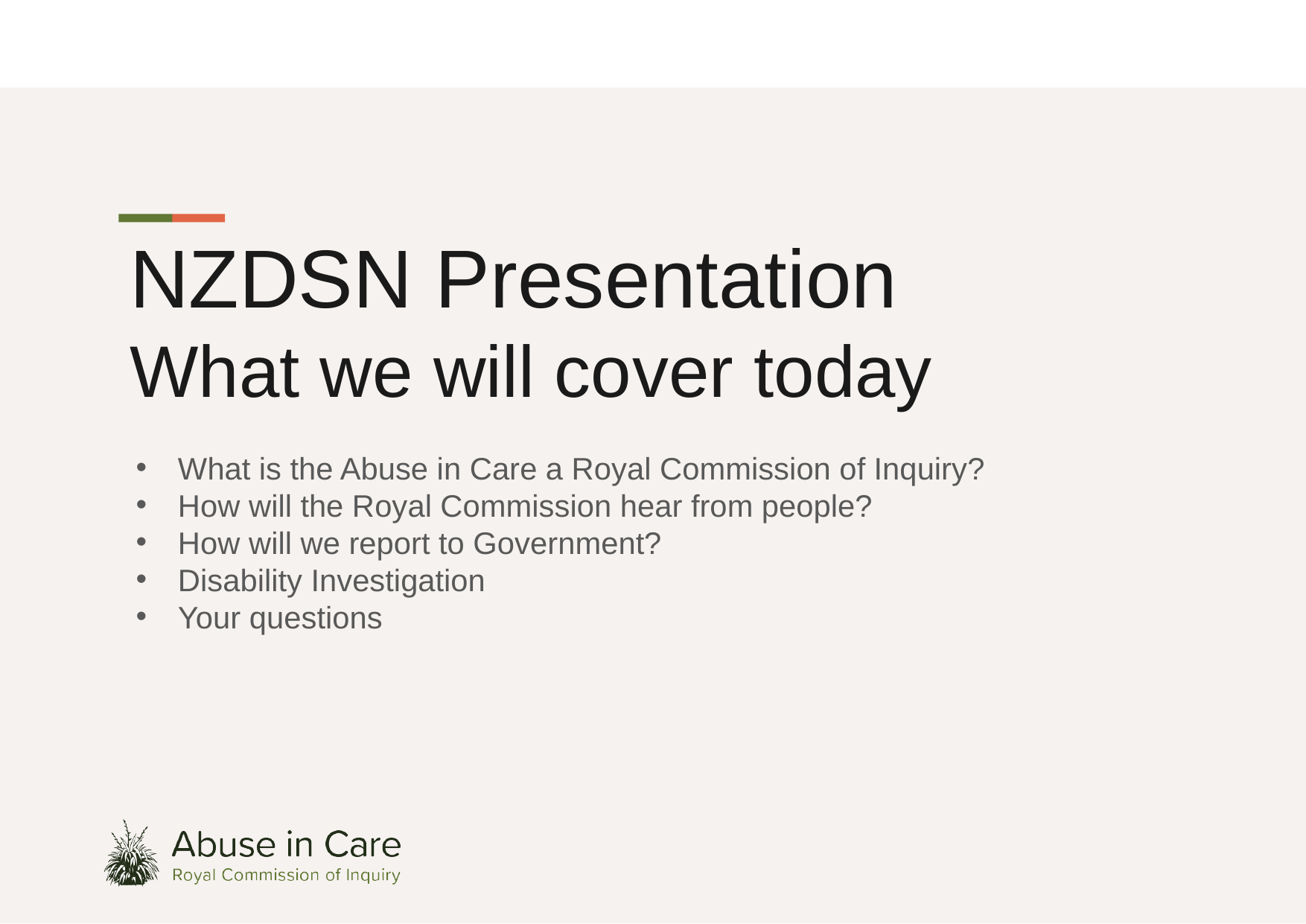

# NZDSN Presentation What we will cover today
What is the Abuse in Care a Royal Commission of Inquiry?
How will the Royal Commission hear from people?
How will we report to Government?
Disability Investigation
Your questions